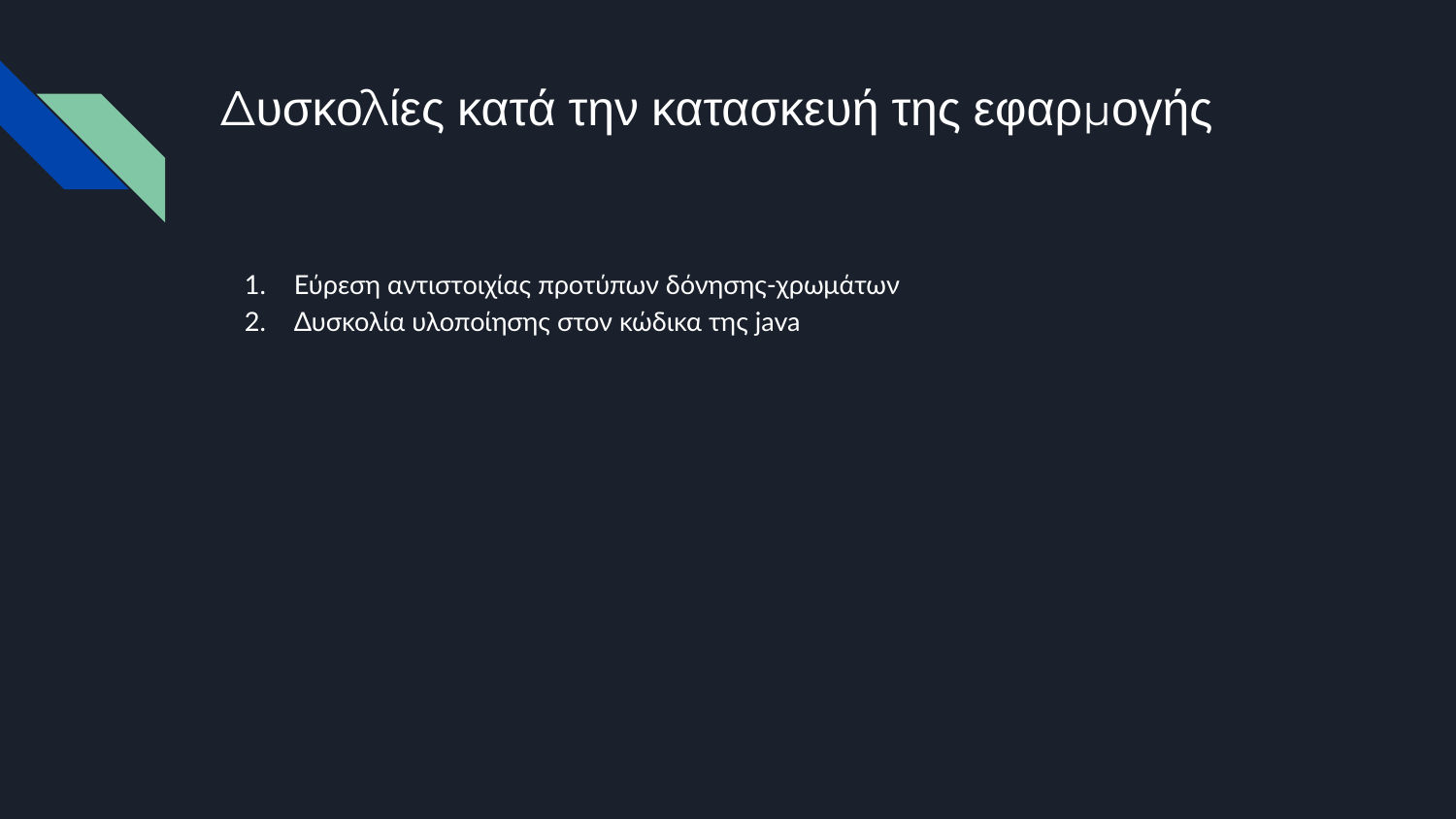

# Δυσκολίες κατά την κατασκευή της εφαρμογής
Εύρεση αντιστοιχίας προτύπων δόνησης-χρωμάτων
Δυσκολία υλοποίησης στον κώδικα της java